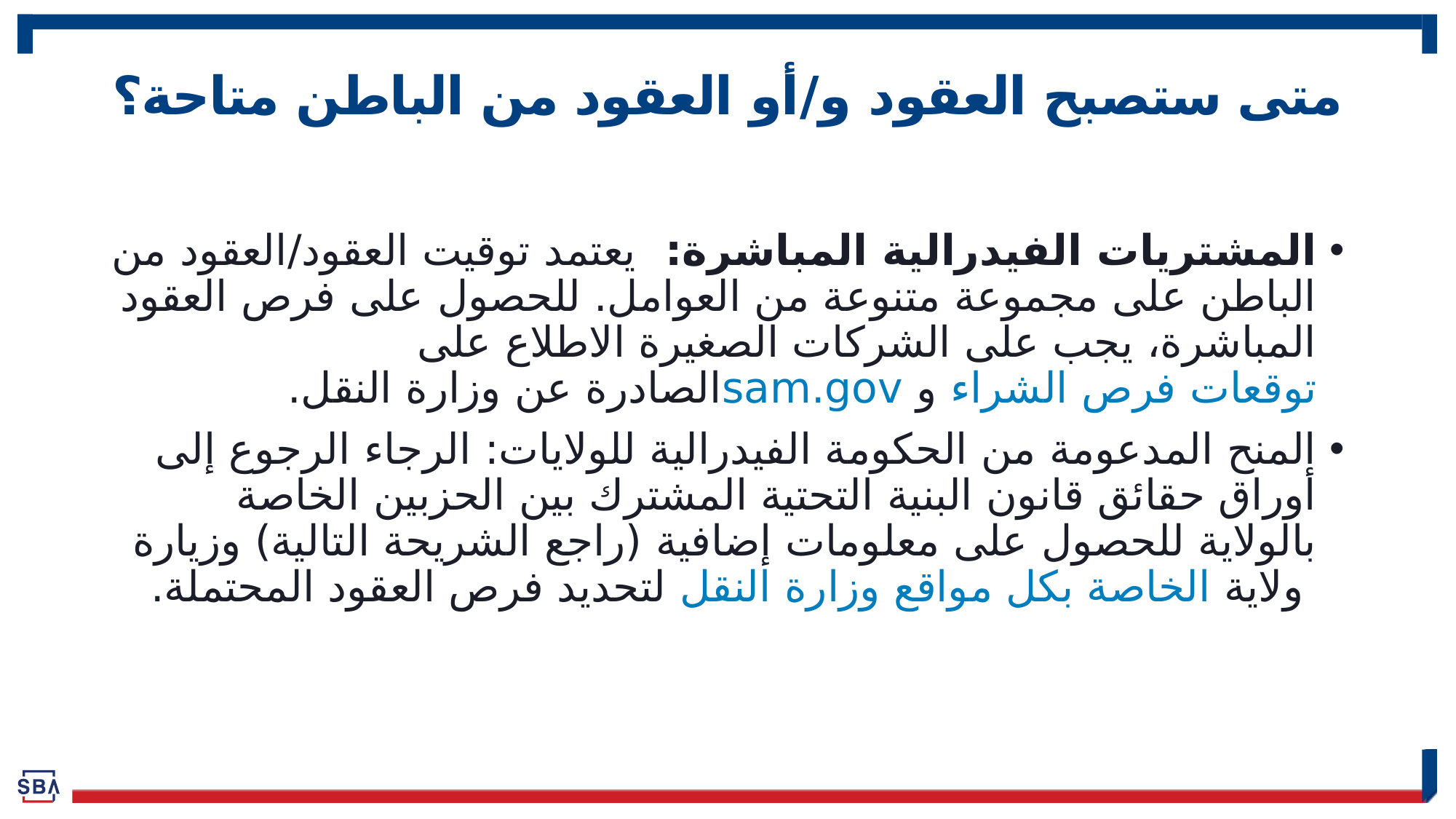

# متى ستصبح العقود و/أو العقود من الباطن متاحة؟
المشتريات الفيدرالية المباشرة:  يعتمد توقيت العقود/العقود من الباطن على مجموعة متنوعة من العوامل. للحصول على فرص العقود المباشرة، يجب على الشركات الصغيرة الاطلاع على توقعات فرص الشراء وsam.gov الصادرة عن وزارة النقل.
المنح المدعومة من الحكومة الفيدرالية للولايات: الرجاء الرجوع إلى أوراق حقائق قانون البنية التحتية المشترك بين الحزبين الخاصة بالولاية للحصول على معلومات إضافية (راجع الشريحة التالية) وزيارة مواقع وزارة النقل الخاصة بكل ولاية  لتحديد فرص العقود المحتملة.